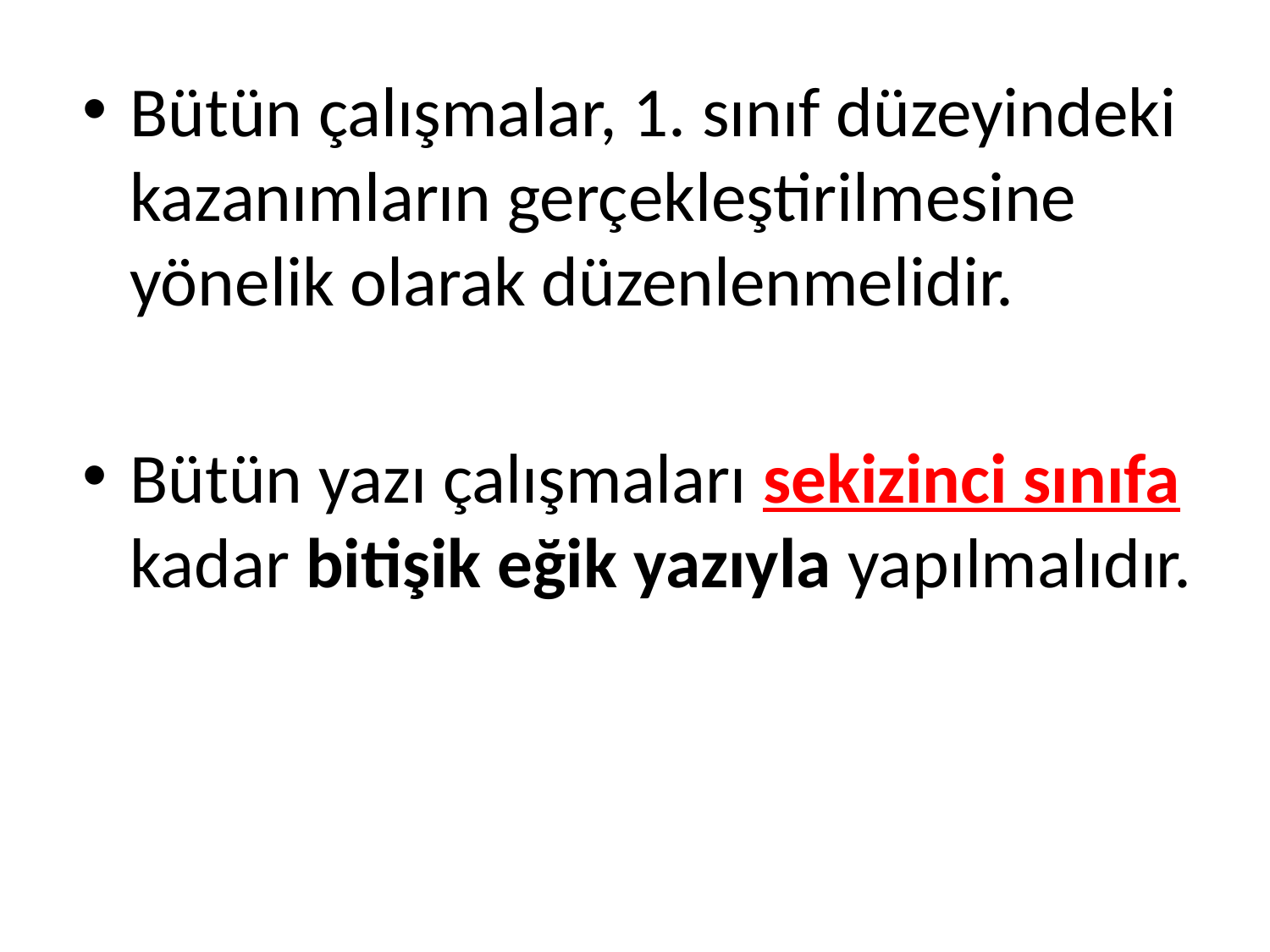

Bütün çalışmalar, 1. sınıf düzeyindeki kazanımların gerçekleştirilmesine yönelik olarak düzenlenmelidir.

Bütün yazı çalışmaları sekizinci sınıfa kadar bitişik eğik yazıyla yapılmalıdır.